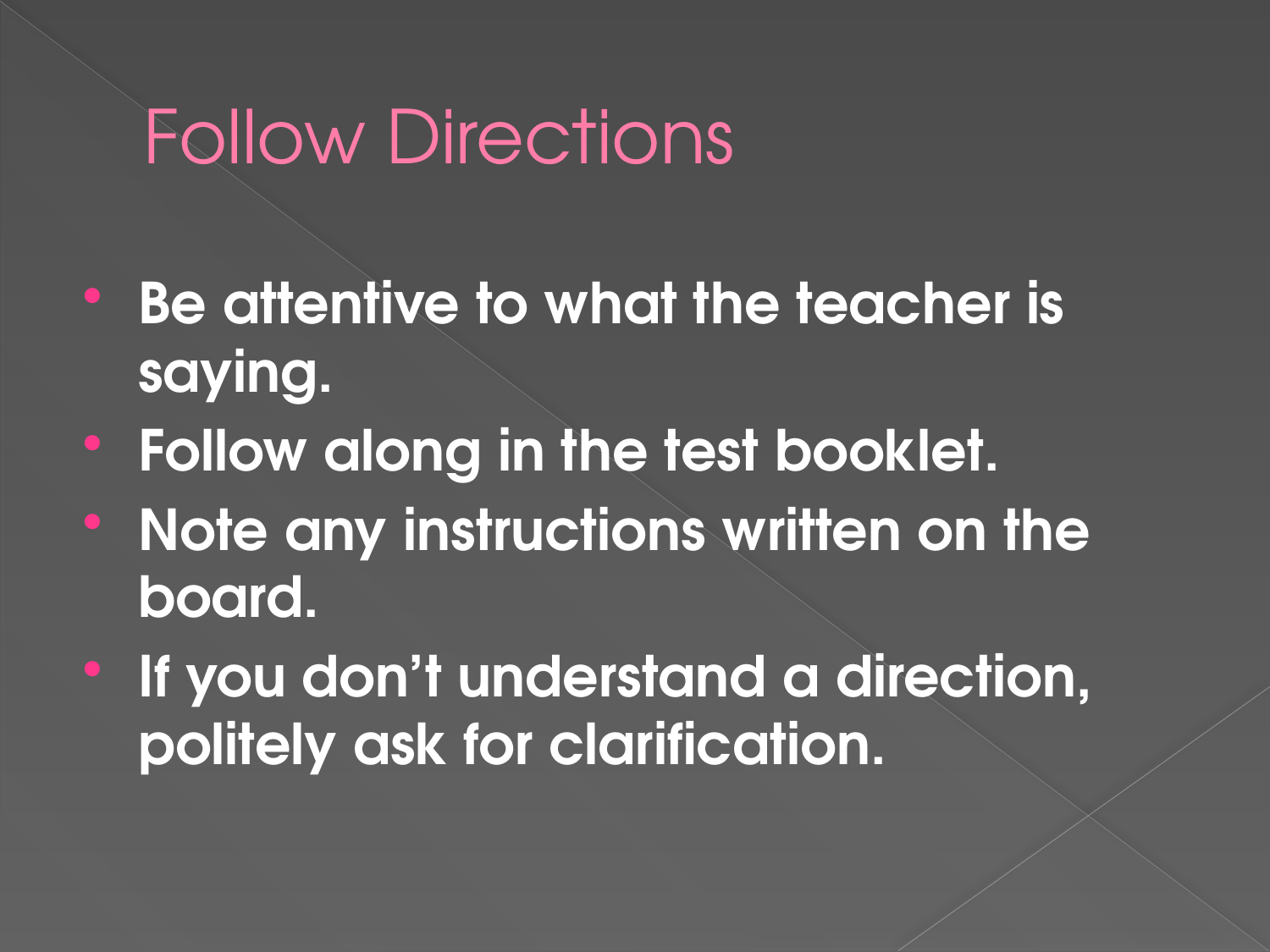

# Follow Directions
Be attentive to what the teacher is saying.
Follow along in the test booklet.
Note any instructions written on the board.
If you don’t understand a direction, politely ask for clarification.